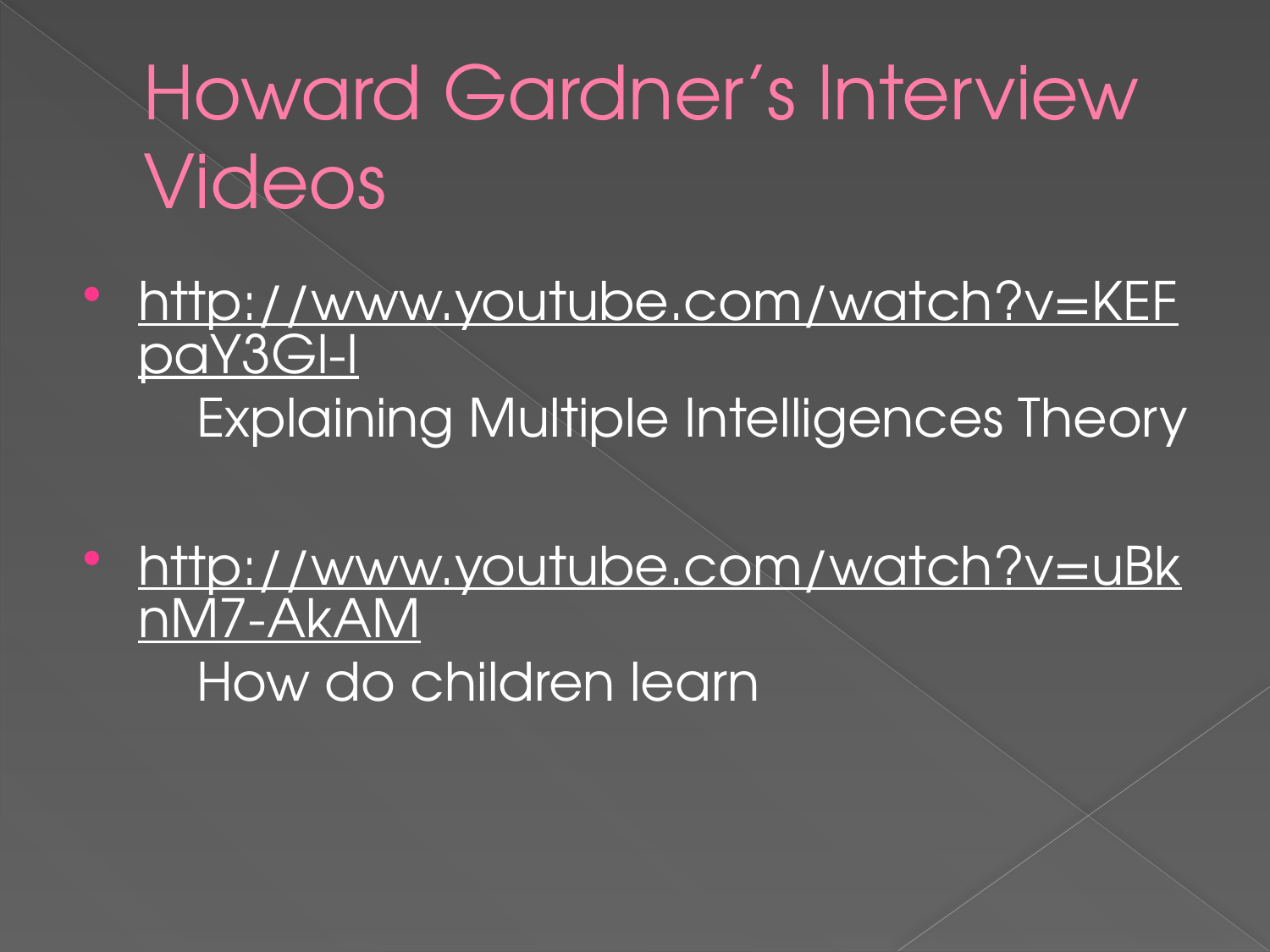

# Howard Gardner’s Interview Videos
http://www.youtube.com/watch?v=KEFpaY3GI-I    Explaining Multiple Intelligences Theory

http://www.youtube.com/watch?v=uBknM7-AkAM    How do children learn